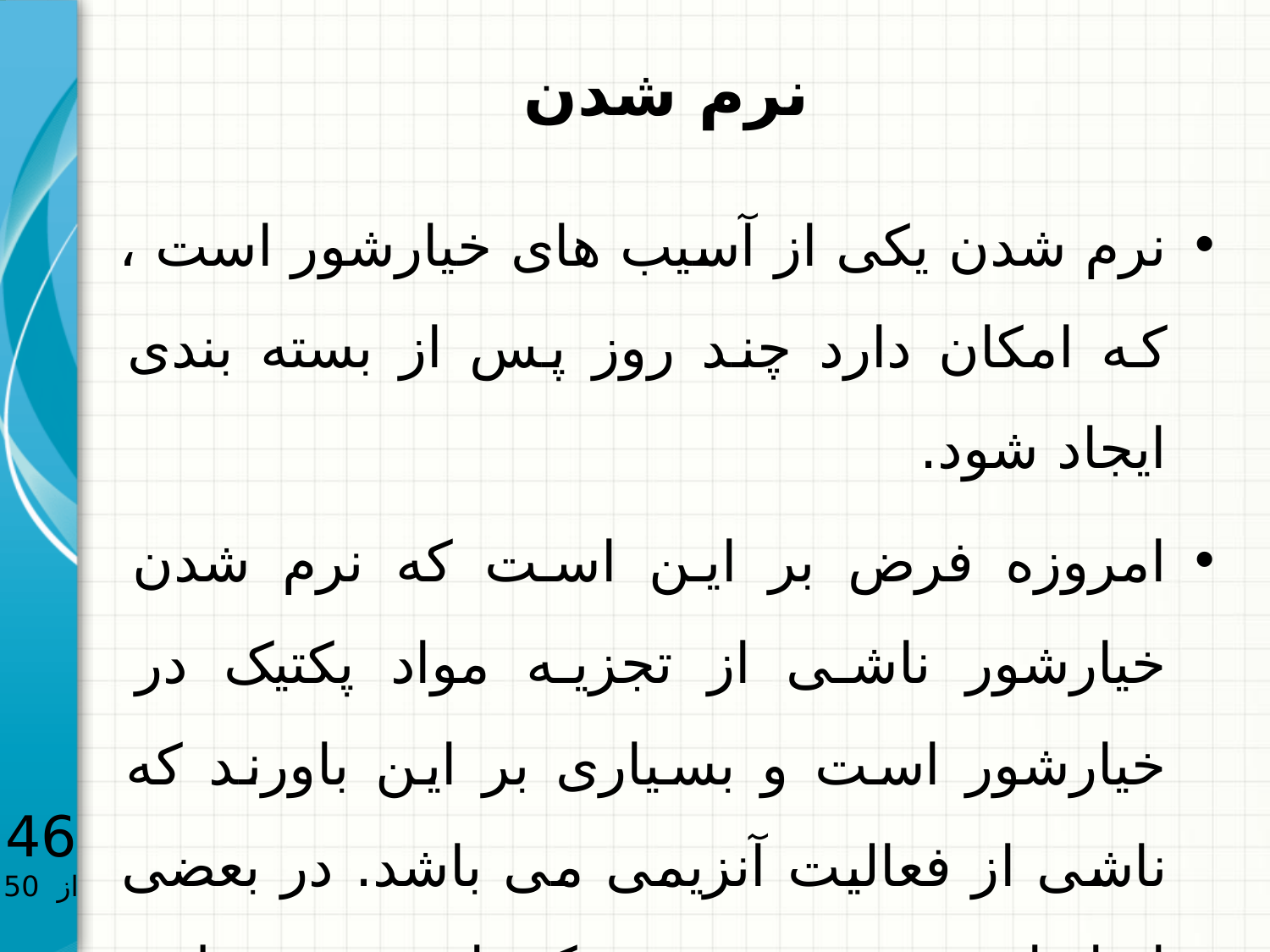

# نرم شدن
نرم شدن یکی از آسیب های خیارشور است ، که امکان دارد چند روز پس از بسته بندی ایجاد شود.
امروزه فرض بر این است که نرم شدن خیارشور ناشی از تجزیه مواد پکتیک در خیارشور است و بسیاری بر این باورند که ناشی از فعالیت آنزیمی می باشد. در بعضی از انواع نرم شدن هم ممکن است مربوط به یک تغییر شیمیایی آرام باشد.